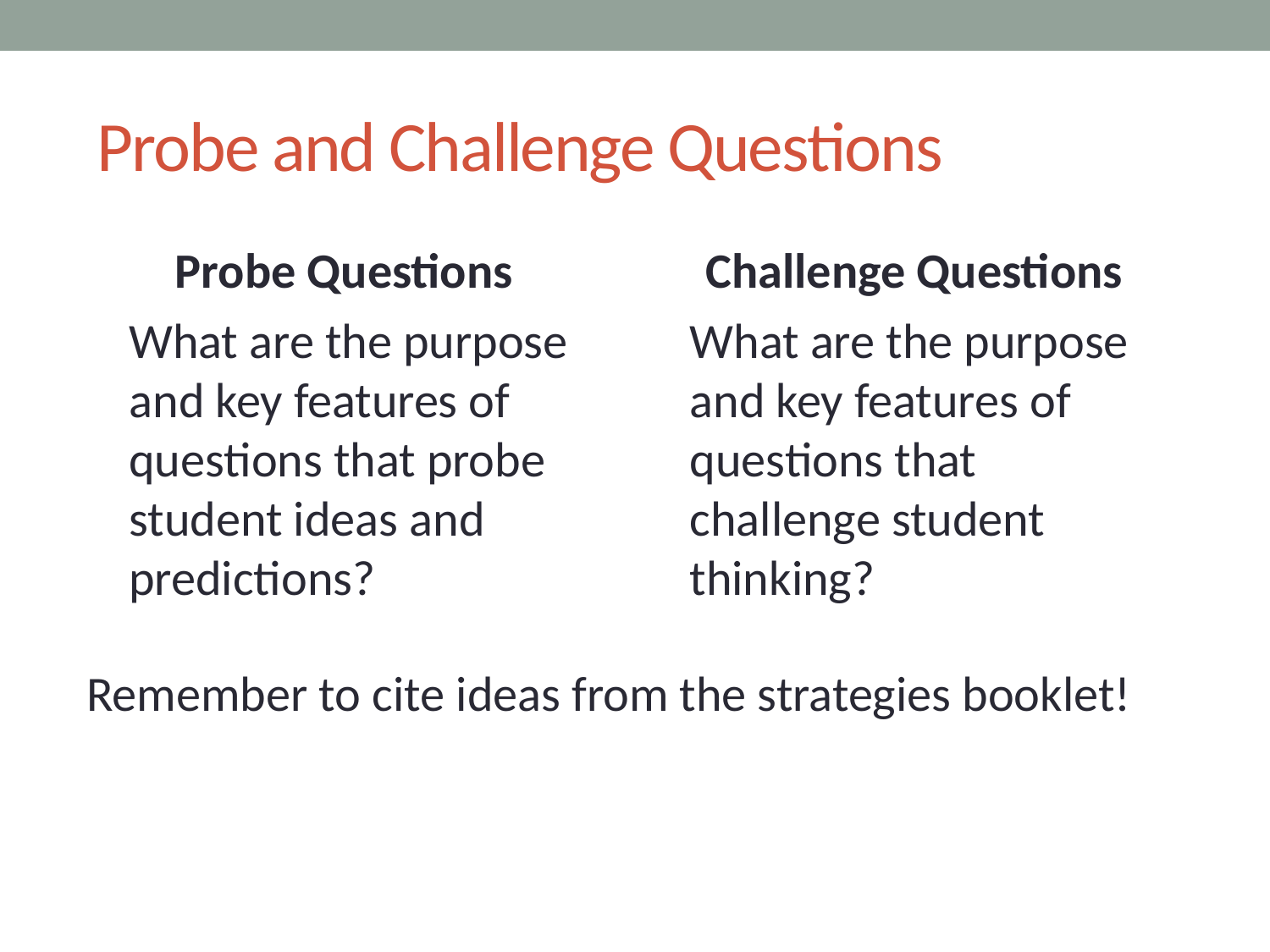

# Probe and Challenge Questions
Probe Questions
What are the purpose and key features of questions that probe student ideas and predictions?
Challenge Questions
What are the purpose and key features of questions that challenge student thinking?
Remember to cite ideas from the strategies booklet!